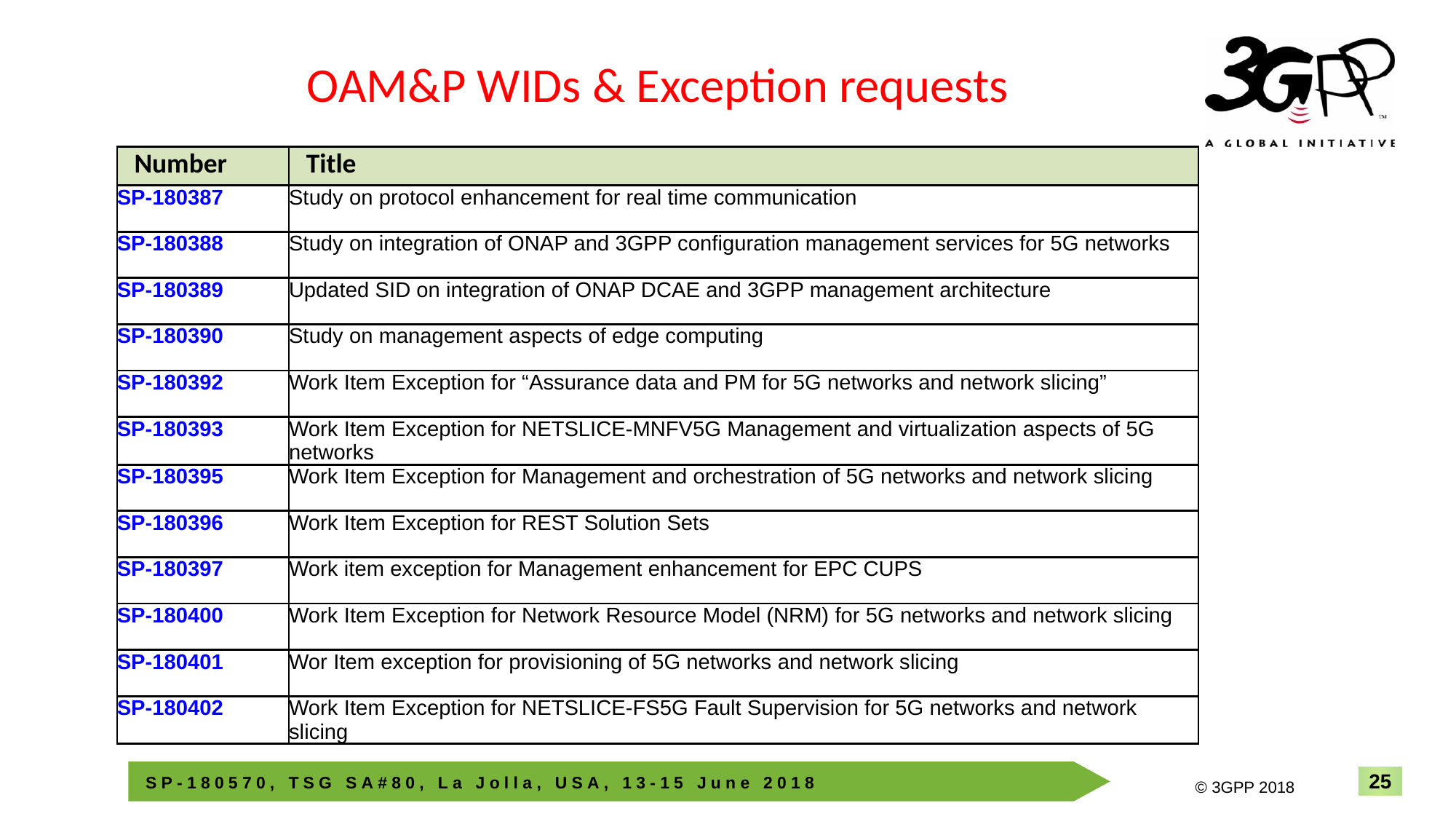

OAM&P WIDs & Exception requests
| Number | Title |
| --- | --- |
| SP-180387 | Study on protocol enhancement for real time communication |
| SP-180388 | Study on integration of ONAP and 3GPP configuration management services for 5G networks |
| SP-180389 | Updated SID on integration of ONAP DCAE and 3GPP management architecture |
| SP-180390 | Study on management aspects of edge computing |
| SP-180392 | Work Item Exception for “Assurance data and PM for 5G networks and network slicing” |
| SP-180393 | Work Item Exception for NETSLICE-MNFV5G Management and virtualization aspects of 5G networks |
| SP-180395 | Work Item Exception for Management and orchestration of 5G networks and network slicing |
| SP-180396 | Work Item Exception for REST Solution Sets |
| SP-180397 | Work item exception for Management enhancement for EPC CUPS |
| SP-180400 | Work Item Exception for Network Resource Model (NRM) for 5G networks and network slicing |
| SP-180401 | Wor Item exception for provisioning of 5G networks and network slicing |
| SP-180402 | Work Item Exception for NETSLICE-FS5G Fault Supervision for 5G networks and network slicing |